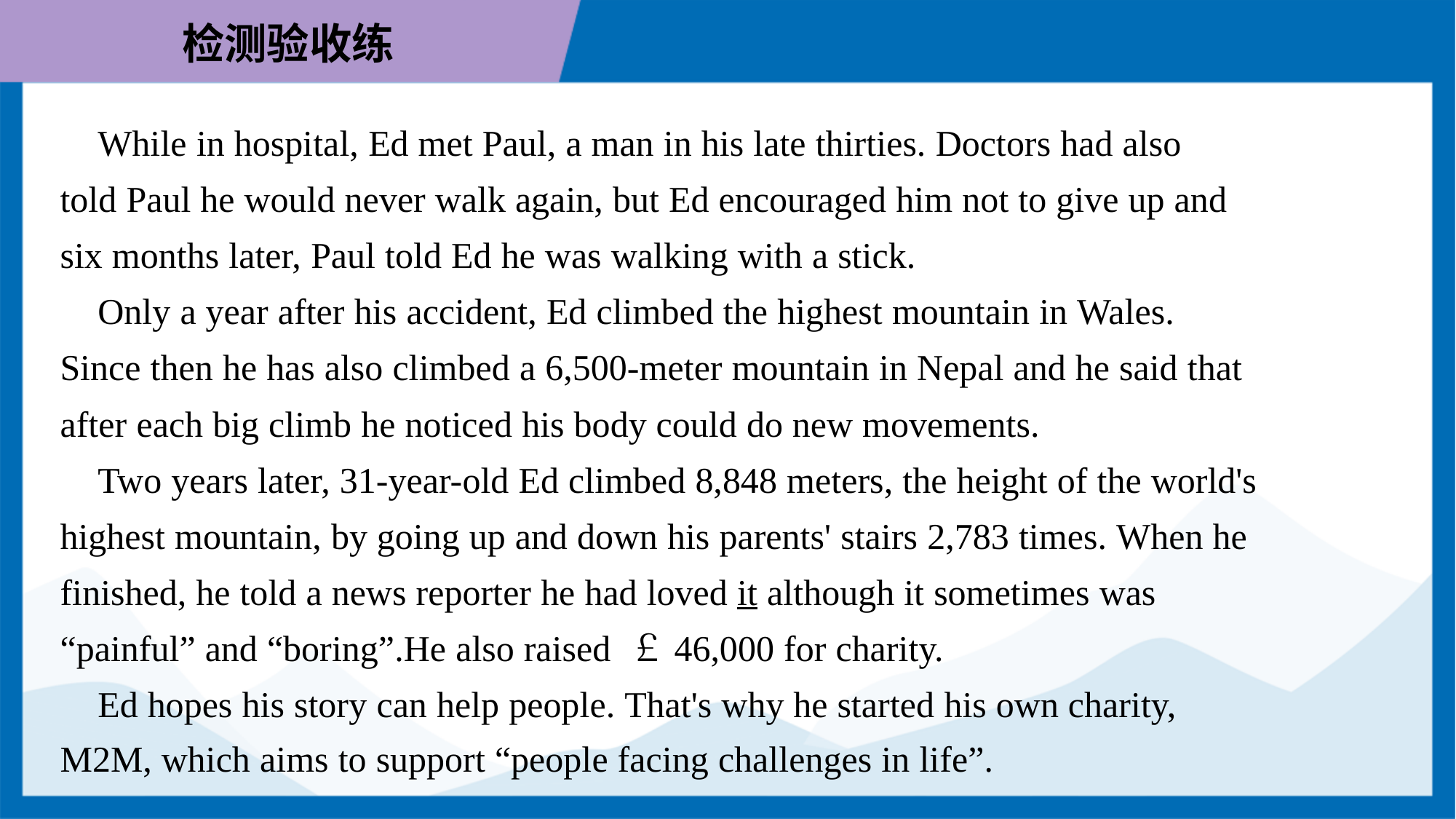

While in hospital, Ed met Paul, a man in his late thirties. Doctors had also
told Paul he would never walk again, but Ed encouraged him not to give up and
six months later, Paul told Ed he was walking with a stick.
    Only a year after his accident, Ed climbed the highest mountain in Wales.
Since then he has also climbed a 6,500-meter mountain in Nepal and he said that
after each big climb he noticed his body could do new movements.
    Two years later, 31-year-old Ed climbed 8,848 meters, the height of the world's
highest mountain, by going up and down his parents' stairs 2,783 times. When he
finished, he told a news reporter he had loved it although it sometimes was
“painful” and “boring”.He also raised ￡46,000 for charity.
    Ed hopes his story can help people. That's why he started his own charity,
M2M, which aims to support “people facing challenges in life”.